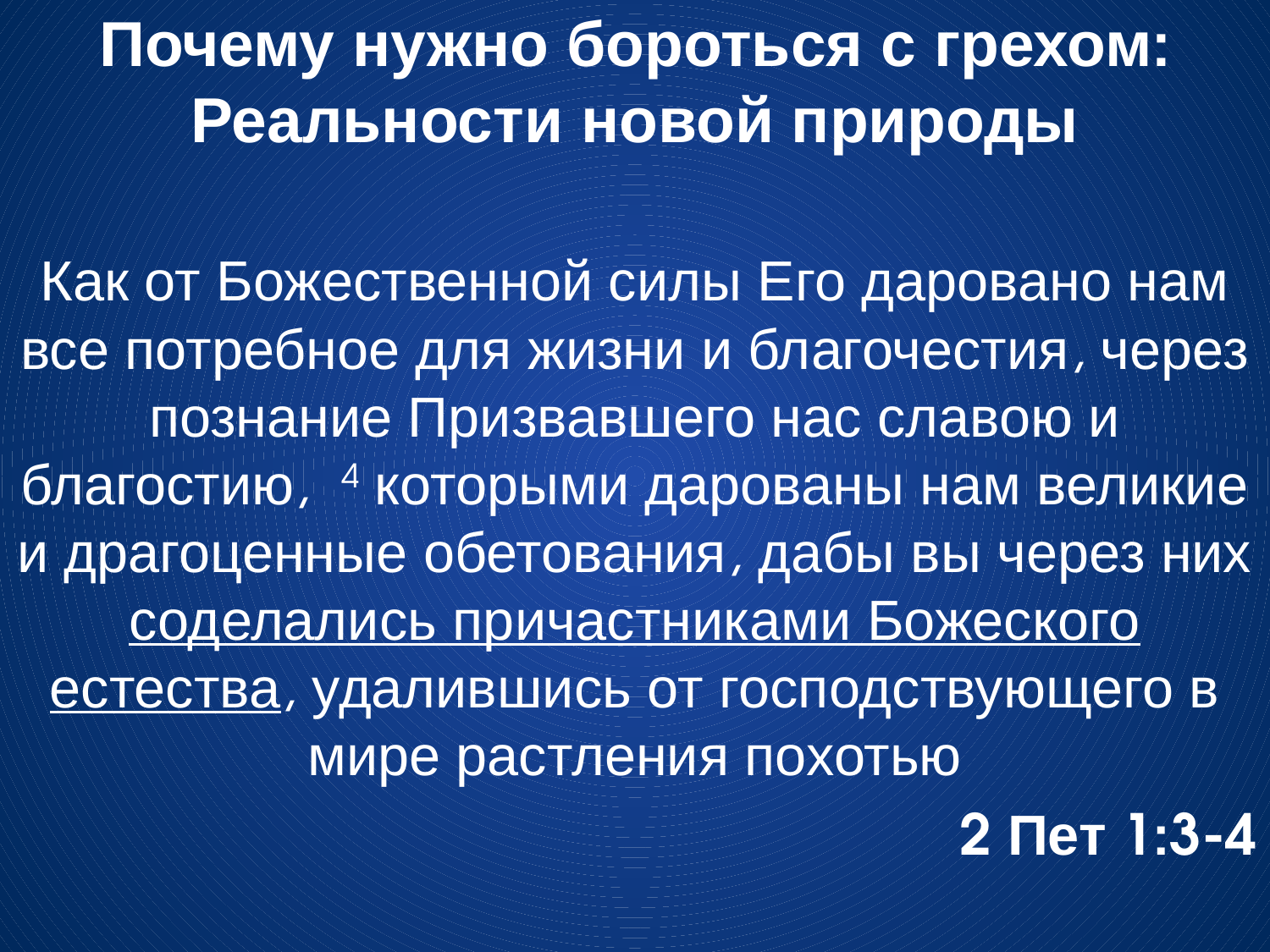

# Почему нужно бороться с грехом: Реальности новой природы
Как от Божественной силы Его даровано нам все потребное для жизни и благочестия, через познание Призвавшего нас славою и благостию,  4 которыми дарованы нам великие и драгоценные обетования, дабы вы через них соделались причастниками Божеского естества, удалившись от господствующего в мире растления похотью
2 Пет 1:3-4